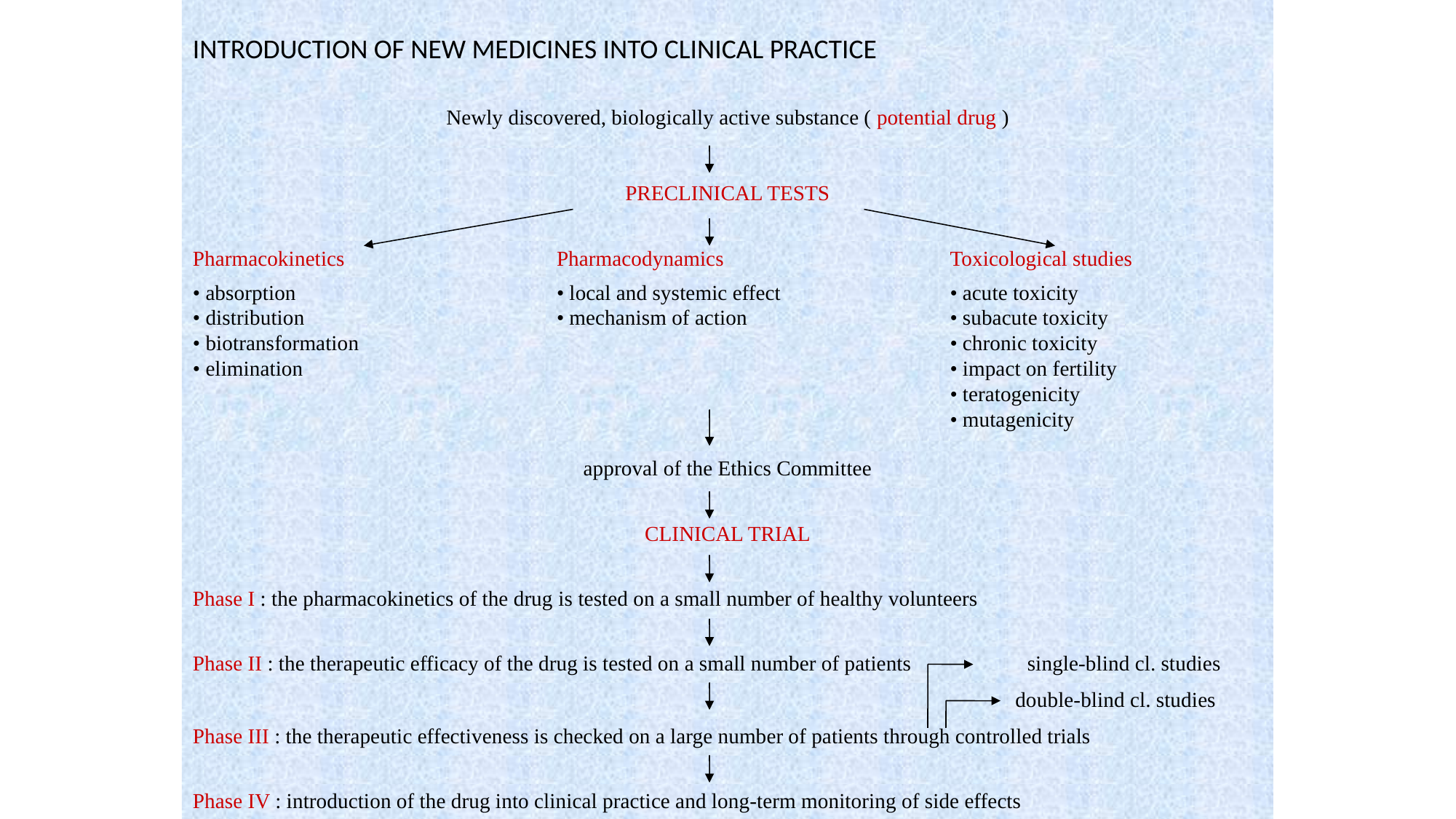

# INTRODUCTION OF NEW MEDICINES INTO CLINICAL PRACTICE
•
| Newly discovered, biologically active substance ( potential drug ) |  |  |
| --- | --- | --- |
|  |  |  |
| PRECLINICAL TESTS |  |  |
|  |  |  |
| Pharmacokinetics | Pharmacodynamics | Toxicological studies |
| • absorption • distribution • biotransformation • elimination | • local and systemic effect • mechanism of action | • acute toxicity • subacute toxicity • chronic toxicity • impact on fertility • teratogenicity • mutagenicity |
| approval of the Ethics Committee |  |  |
|  |  |  |
| CLINICAL TRIAL |  |  |
|  |  |  |
| Phase I : the pharmacokinetics of the drug is tested on a small number of healthy volunteers |  |  |
|  |  |  |
| Phase II : the therapeutic efficacy of the drug is tested on a small number of patients single-blind cl. studies |  |  |
| double-blind cl. studies |  |  |
| Phase III : the therapeutic effectiveness is checked on a large number of patients through controlled trials |  |  |
|  |  |  |
| Phase IV : introduction of the drug into clinical practice and long-term monitoring of side effects |  |  |